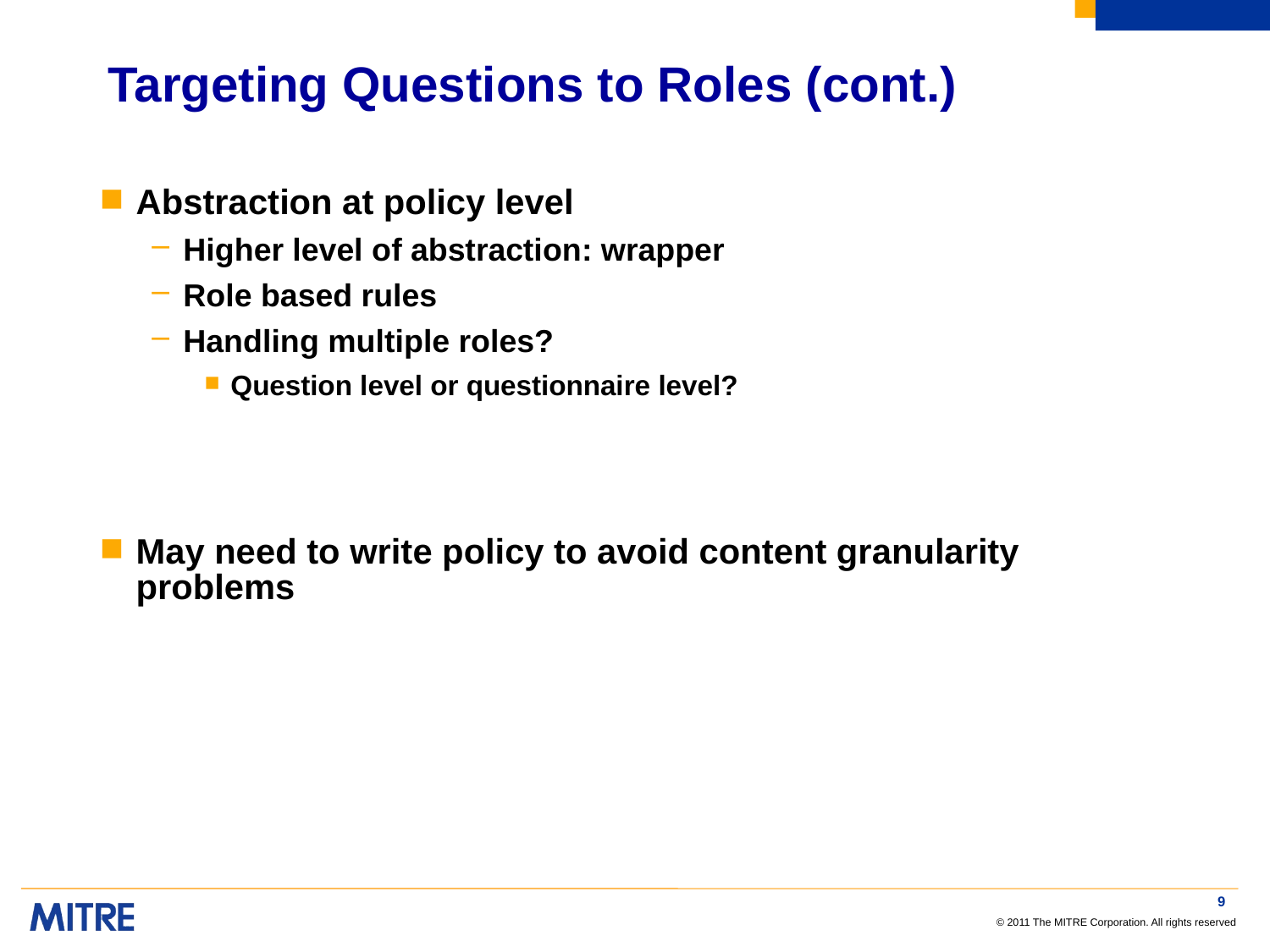

# Targeting Questions to Roles (cont.)
Abstraction at policy level
Higher level of abstraction: wrapper
Role based rules
Handling multiple roles?
Question level or questionnaire level?

May need to write policy to avoid content granularity problems

9